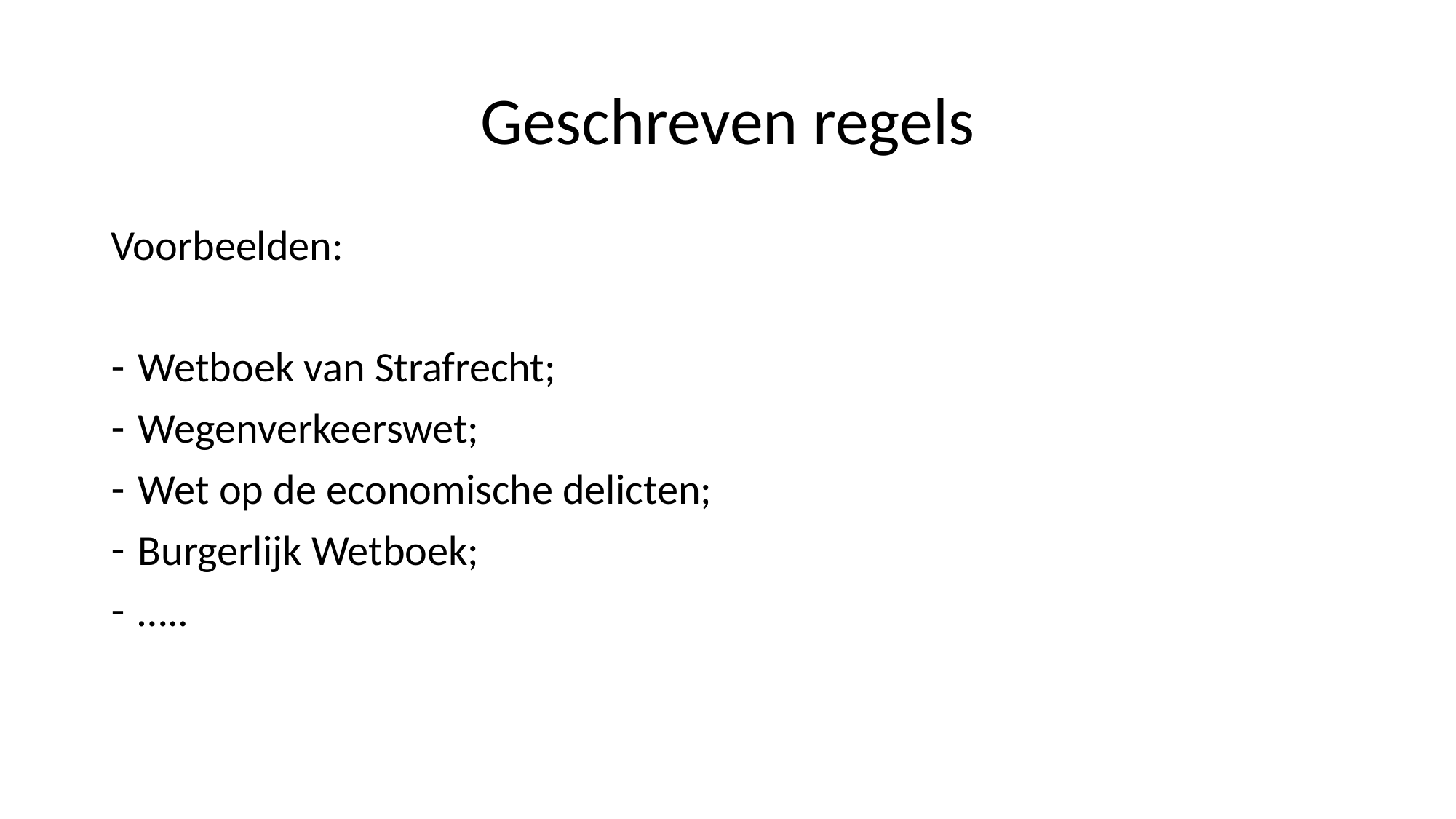

# Geschreven regels
Voorbeelden:

Wetboek van Strafrecht;
Wegenverkeerswet;
Wet op de economische delicten;
Burgerlijk Wetboek;
…..